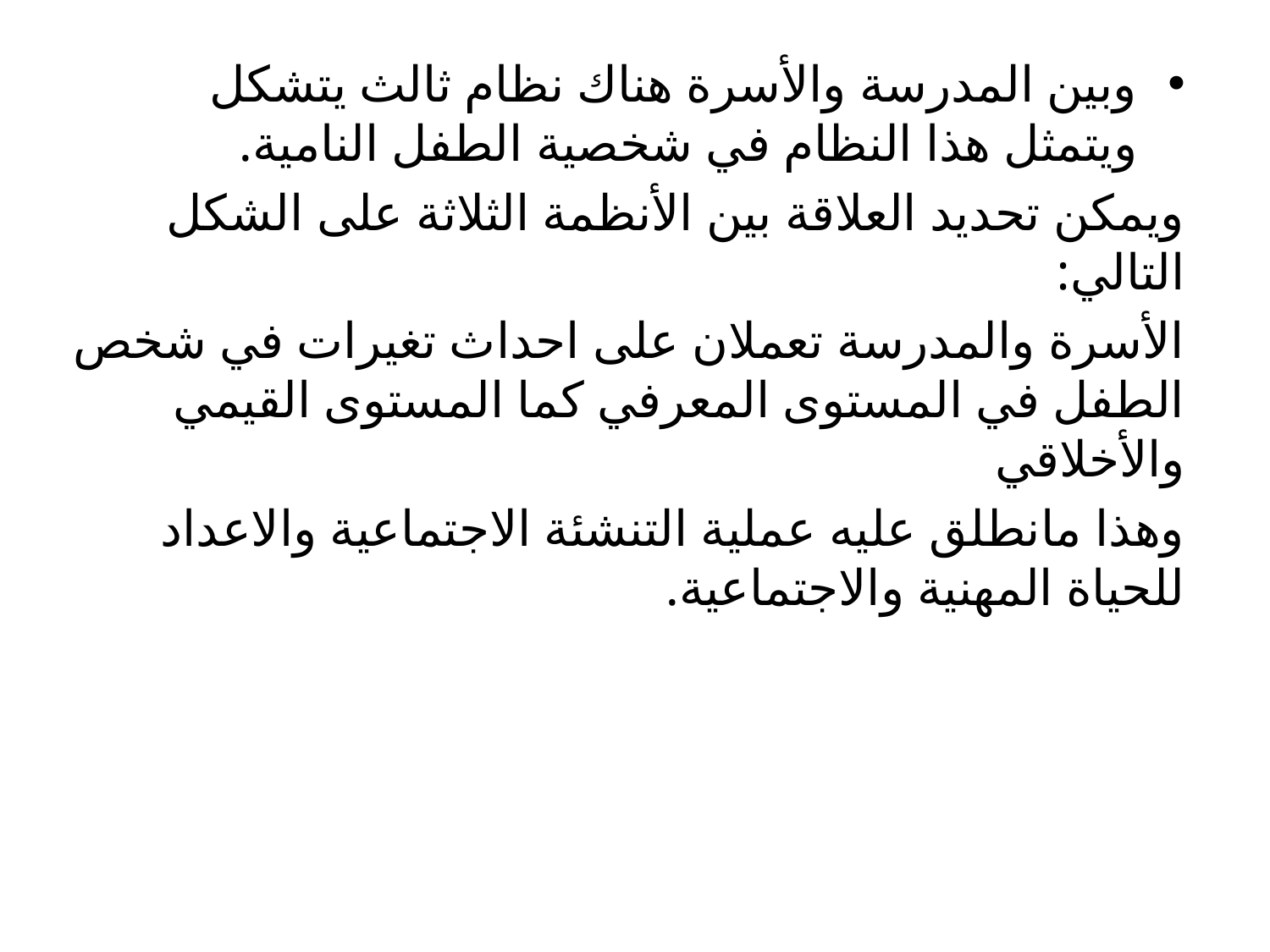

وبين المدرسة والأسرة هناك نظام ثالث يتشكل ويتمثل هذا النظام في شخصية الطفل النامية.
ويمكن تحديد العلاقة بين الأنظمة الثلاثة على الشكل التالي:
الأسرة والمدرسة تعملان على احداث تغيرات في شخص الطفل في المستوى المعرفي كما المستوى القيمي والأخلاقي
وهذا مانطلق عليه عملية التنشئة الاجتماعية والاعداد للحياة المهنية والاجتماعية.